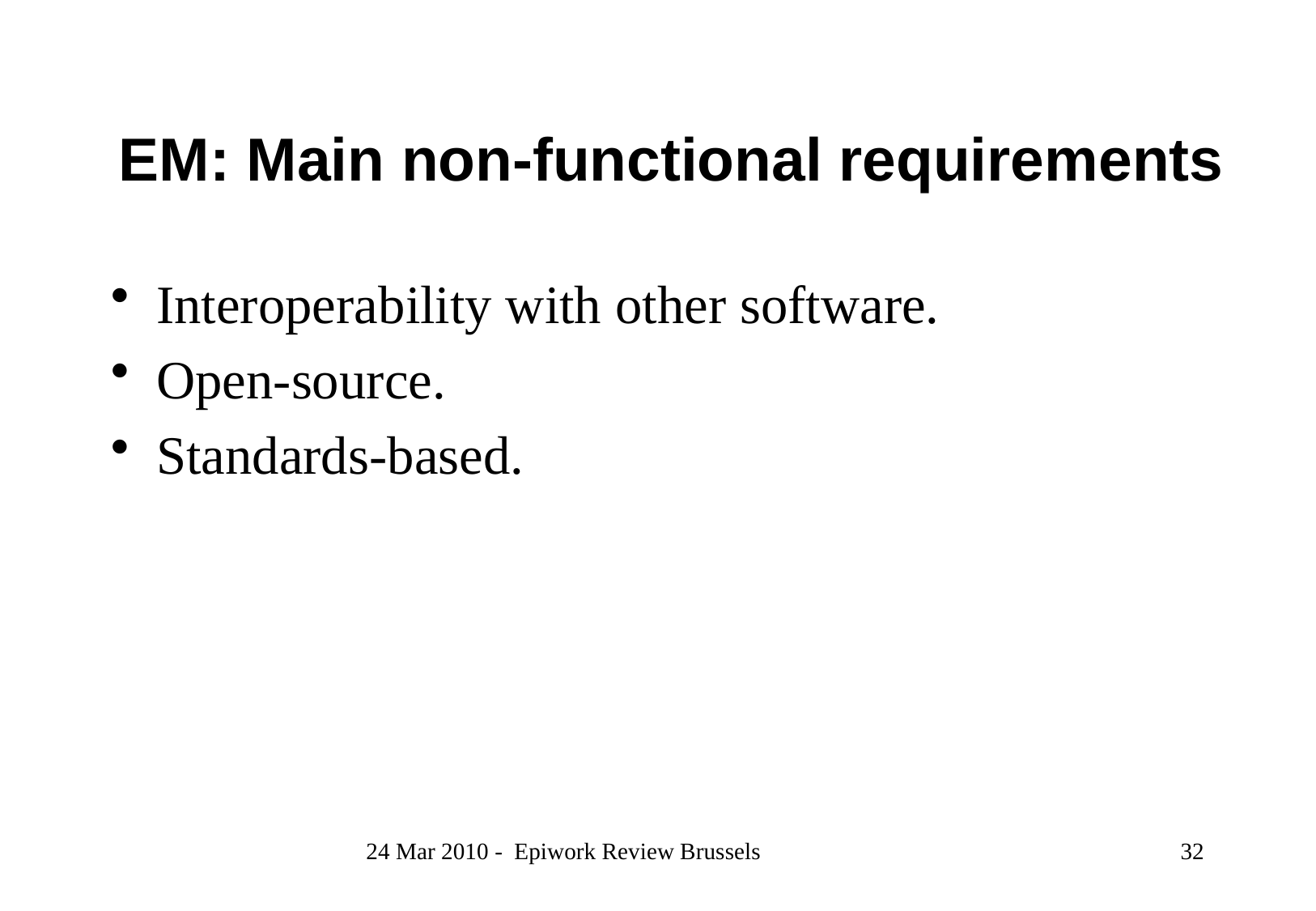

# EM: Main non-functional requirements
Interoperability with other software.
Open-source.
Standards-based.

24 Mar 2010 -  Epiwork Review Brussels
32